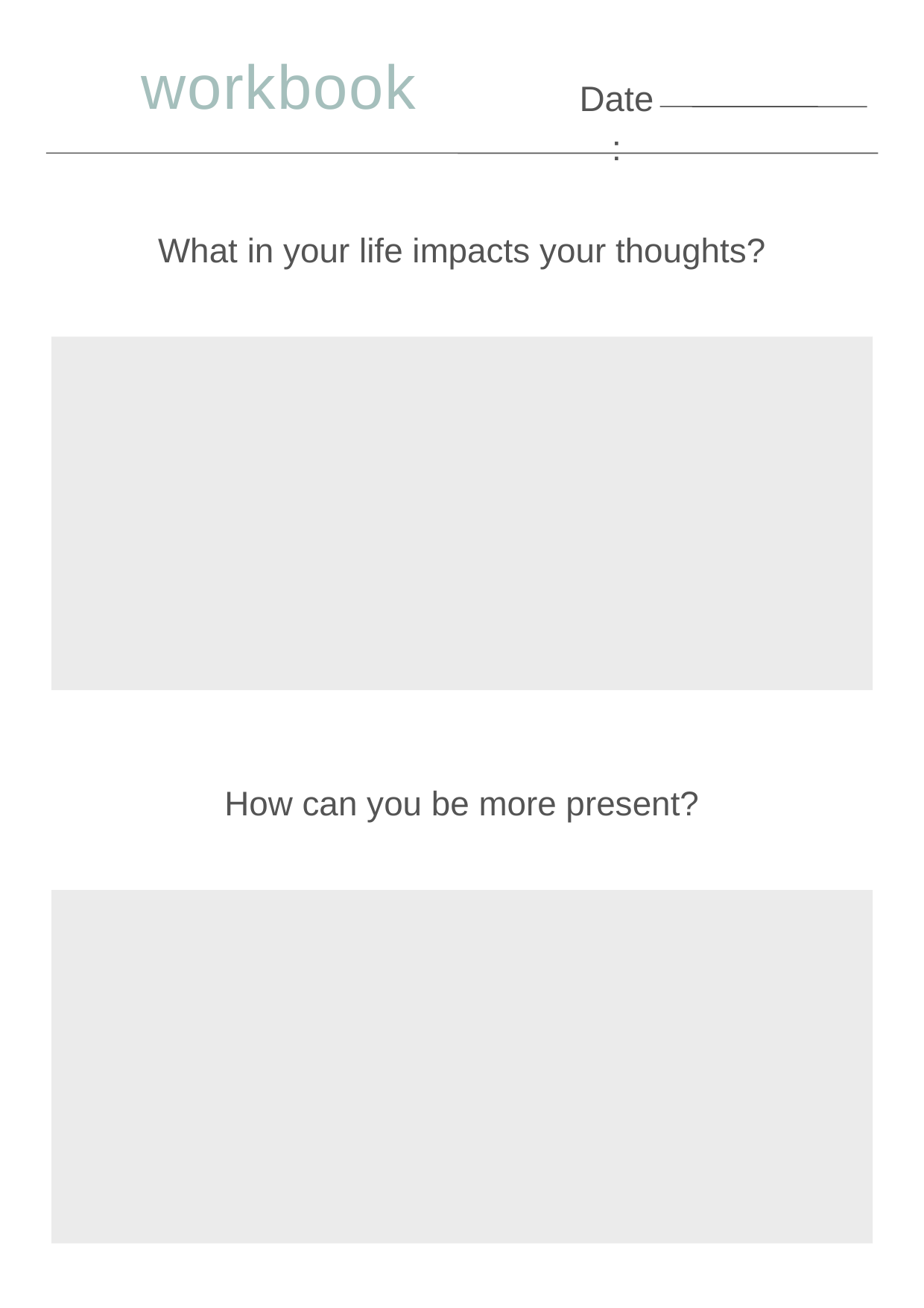

workbook
Date:

What in your life impacts your thoughts?

How can you be more present?